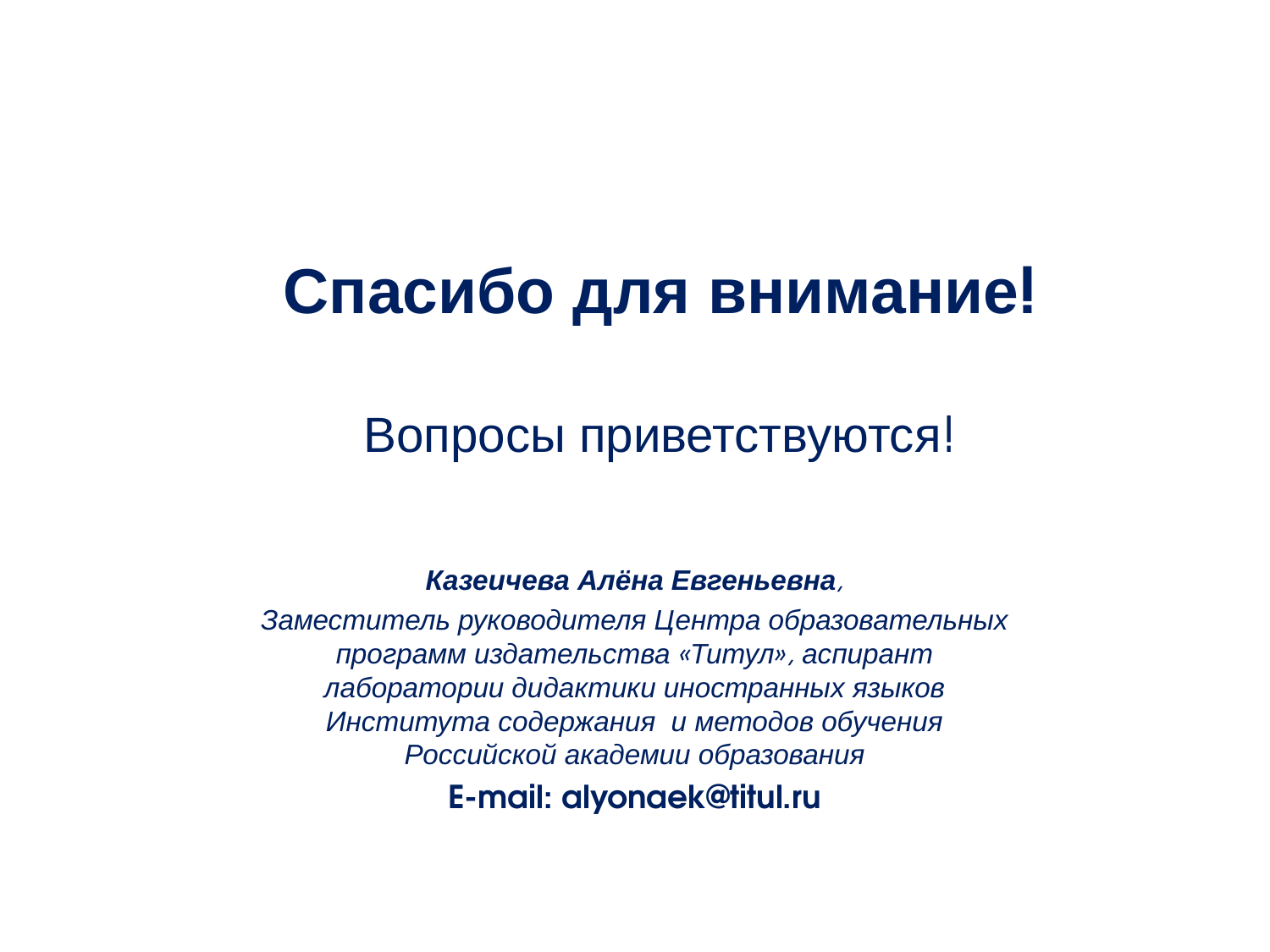

# Спасибо для внимание! Вопросы приветствуются!
Казеичева Алёна Евгеньевна,
Заместитель руководителя Центра образовательных программ издательства «Титул», аспирант лаборатории дидактики иностранных языков Института содержания  и методов обучения Российской академии образования
E-mail: alyonaek@titul.ru